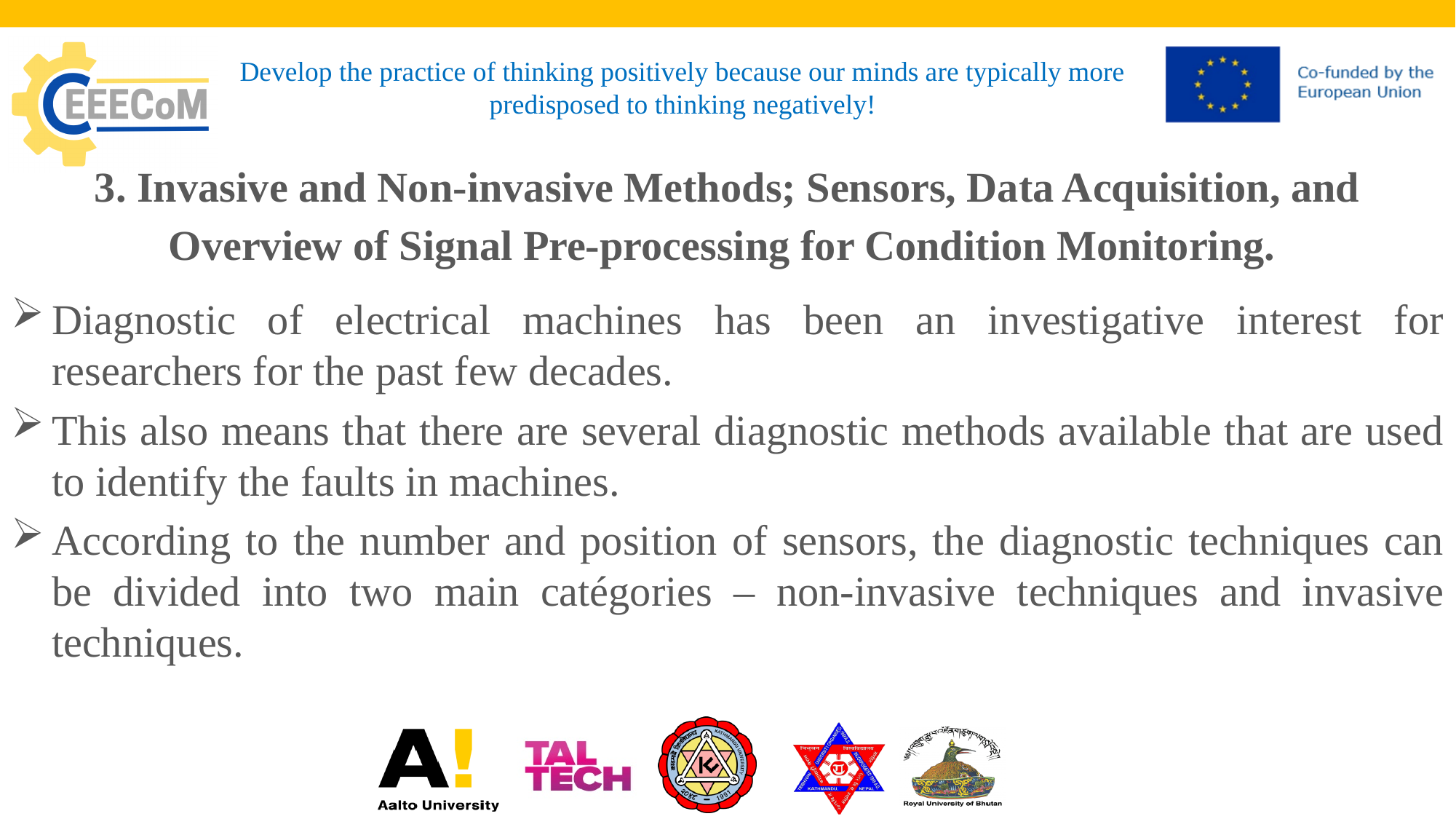

# Develop the practice of thinking positively because our minds are typically more predisposed to thinking negatively!
3. Invasive and Non-invasive Methods; Sensors, Data Acquisition, and Overview of Signal Pre-processing for Condition Monitoring.
Diagnostic of electrical machines has been an investigative interest for researchers for the past few decades.
This also means that there are several diagnostic methods available that are used to identify the faults in machines.
According to the number and position of sensors, the diagnostic techniques can be divided into two main catégories – non-invasive techniques and invasive techniques.